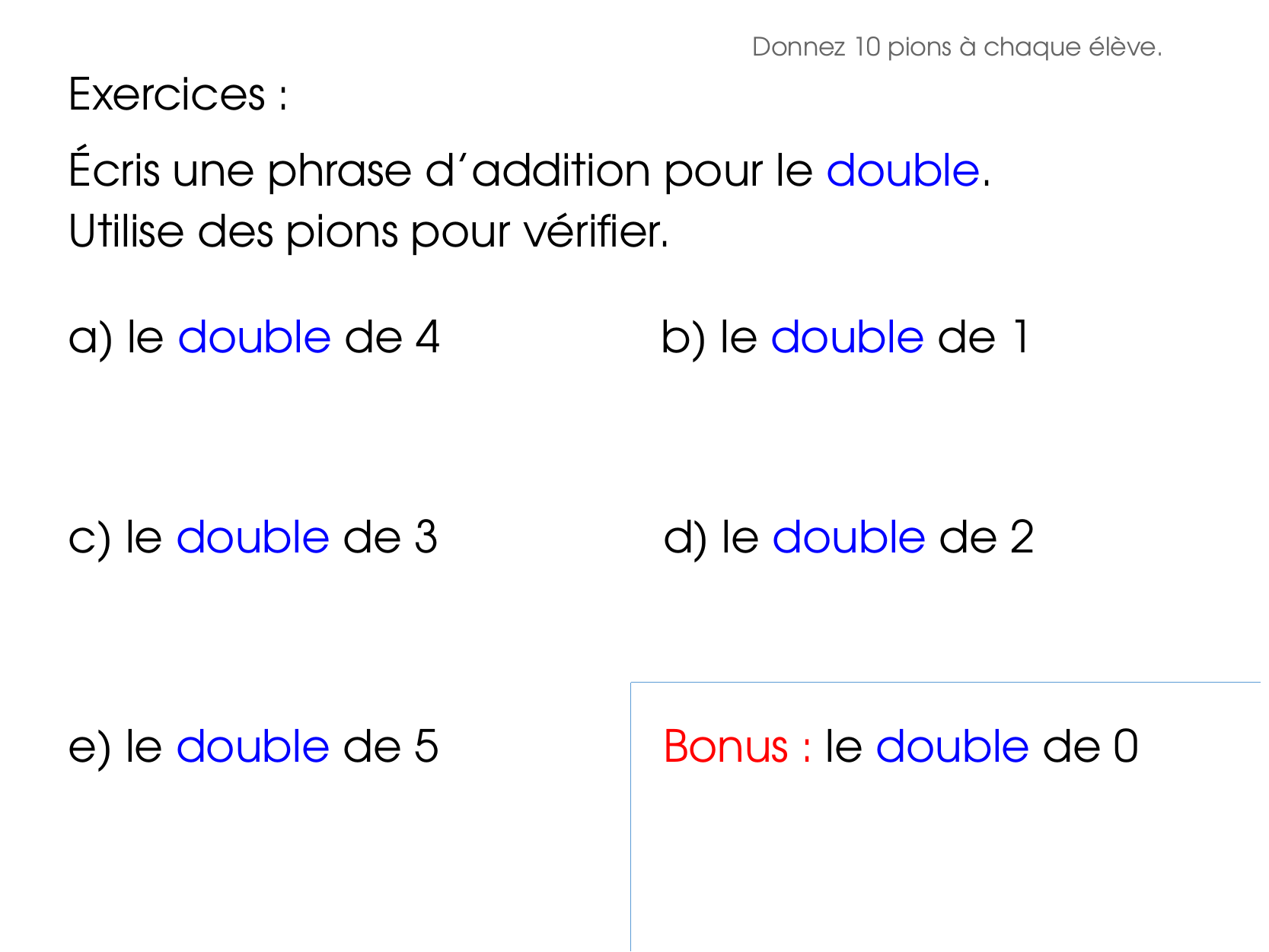

Donnez 10 pions à chaque élève.
Exercices :
Écris une phrase d’addition pour le double. Utilise des pions pour vérifier.
a) le double de 4
b) le double de 1
c) le double de 3
d) le double de 2
e) le double de 5
Bonus : le double de 0